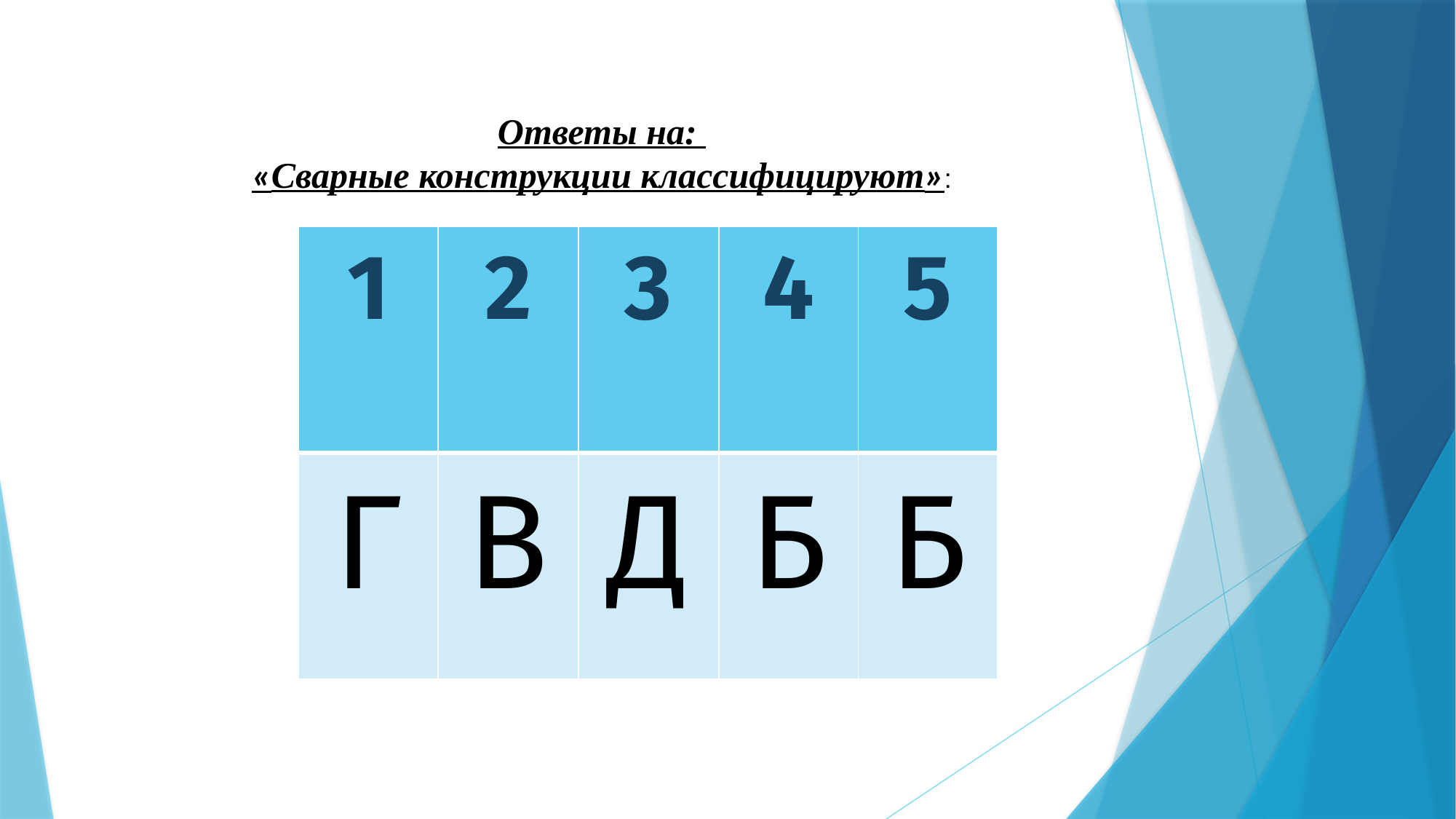

# Ответы на: «Сварные конструкции классифицируют»:
|  | 1 | 2 | 3 | 4 | 5 |
| --- | --- | --- | --- | --- | --- |
|  | Г | В | Д | Б | Б |